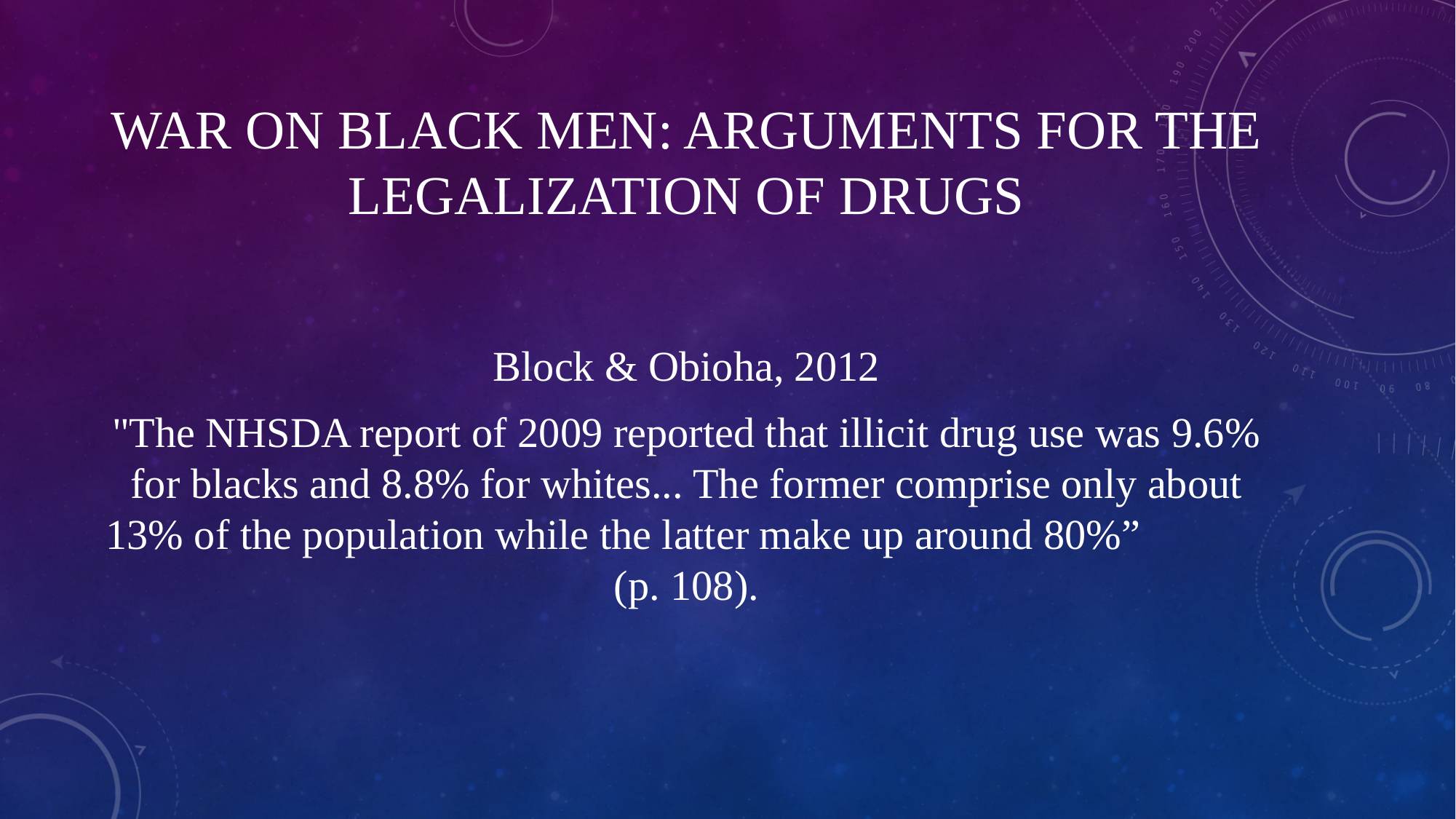

# War on black men: arguments for the legalization of drugs
Block & Obioha, 2012
"The NHSDA report of 2009 reported that illicit drug use was 9.6% for blacks and 8.8% for whites... The former comprise only about 13% of the population while the latter make up around 80%”             (p. 108).